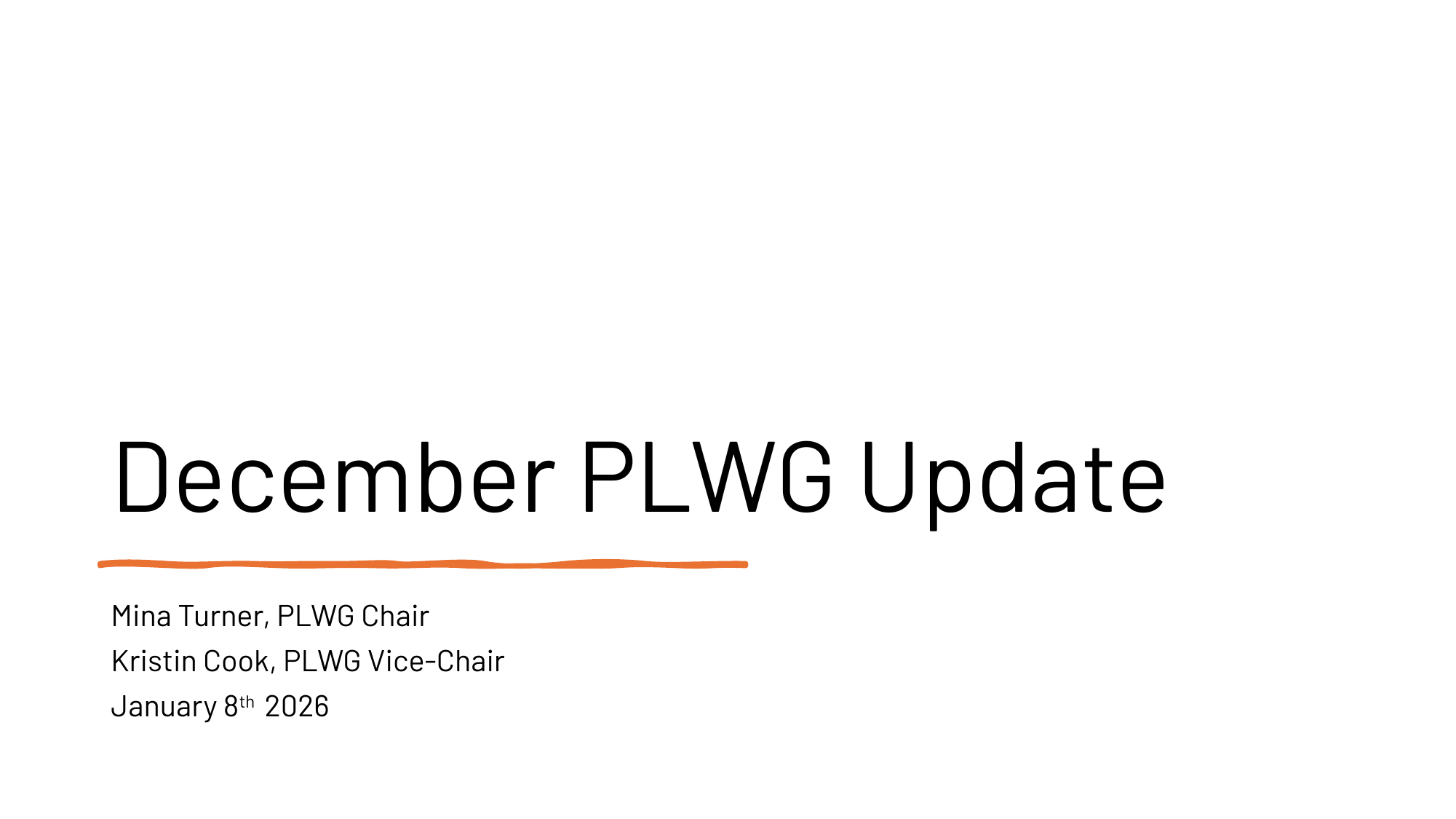

# December PLWG Update

Mina Turner, PLWG Chair
Kristin Cook, PLWG Vice-Chair
January 8th  2026